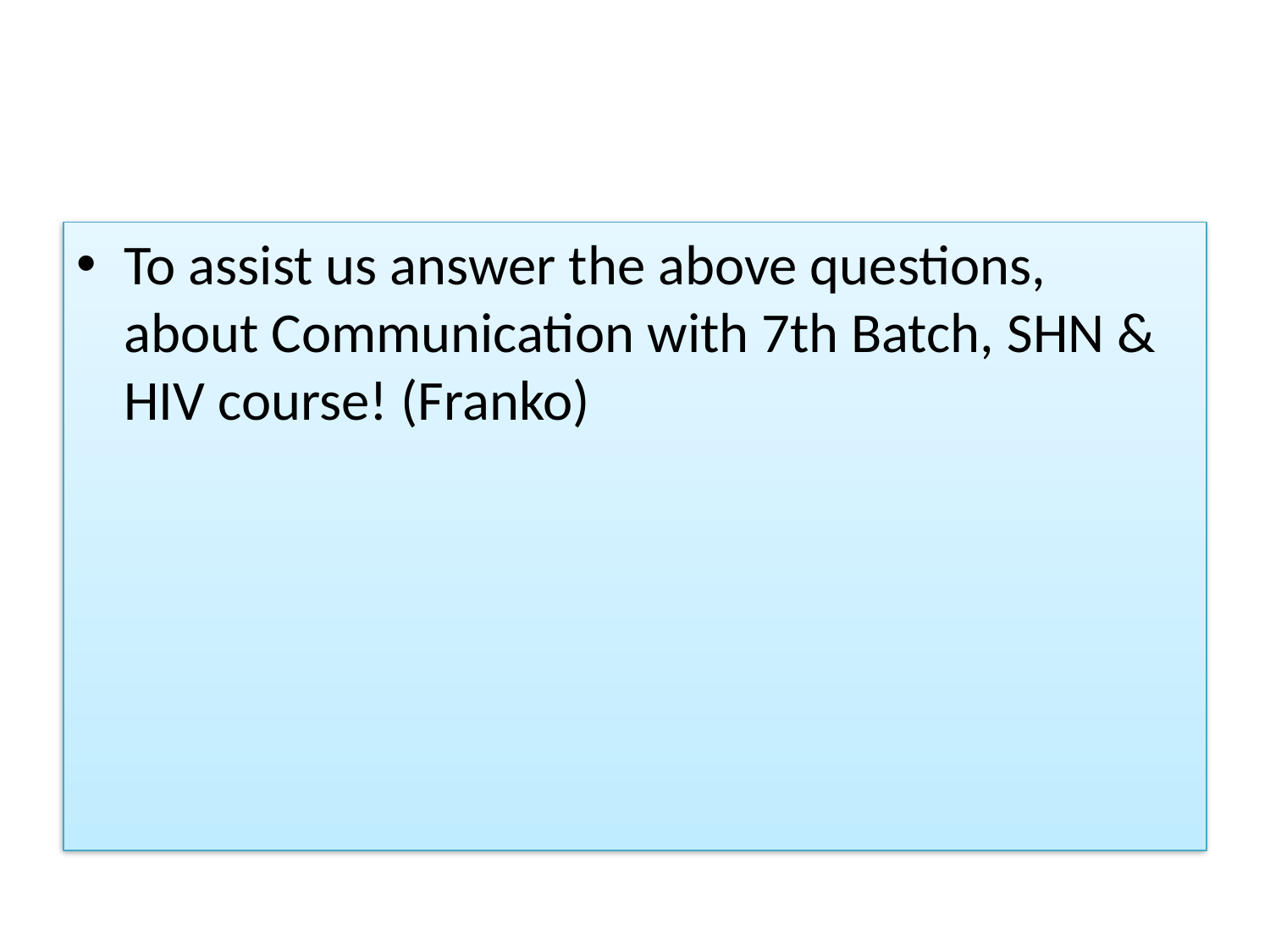

#
To assist us answer the above questions, about Communication with 7th Batch, SHN & HIV course! (Franko)